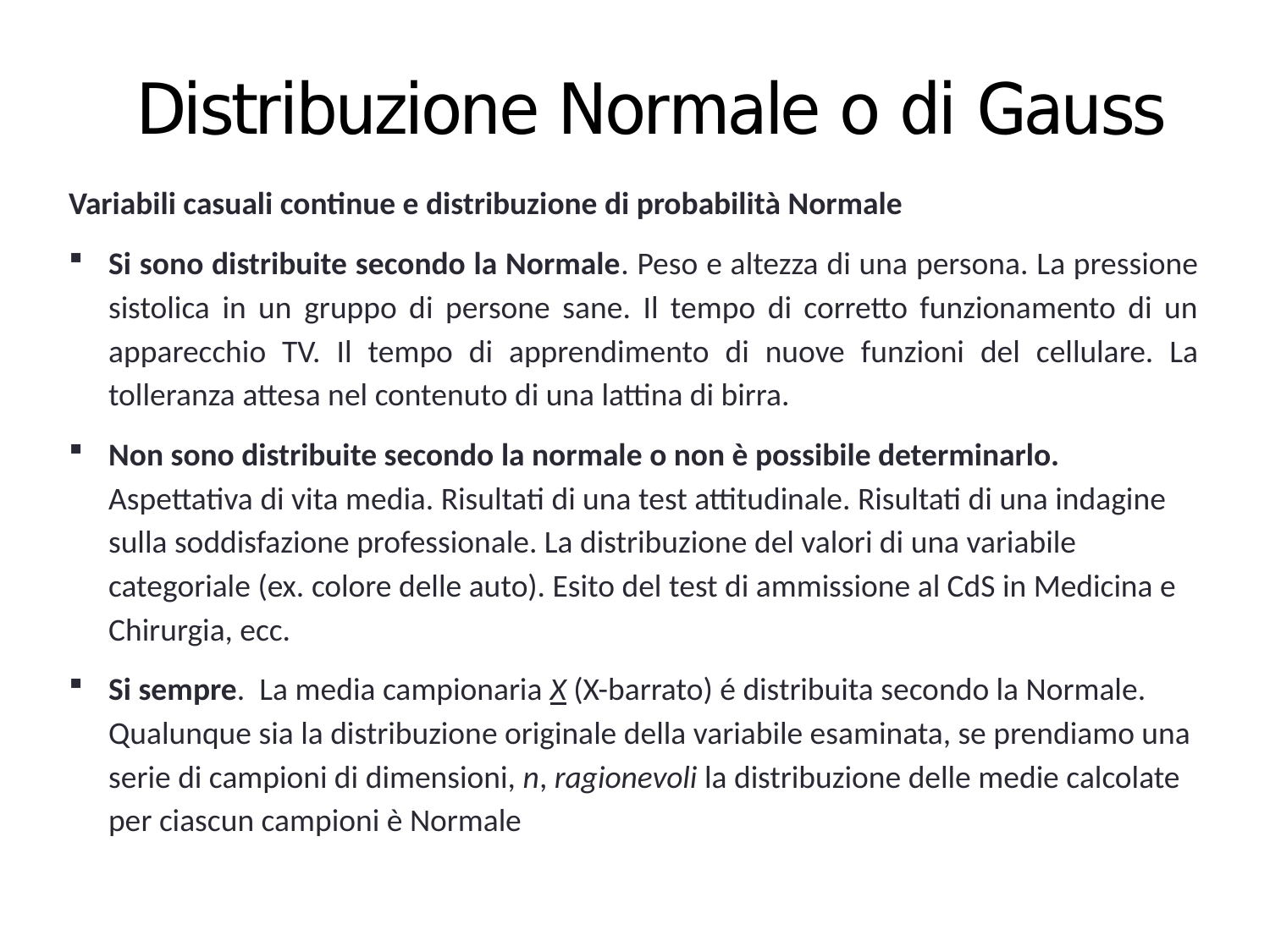

# Distribuzione Normale o di Gauss
Variabili casuali continue e distribuzione di probabilità Normale
Si sono distribuite secondo la Normale. Peso e altezza di una persona. La pressione sistolica in un gruppo di persone sane. Il tempo di corretto funzionamento di un apparecchio TV. Il tempo di apprendimento di nuove funzioni del cellulare. La tolleranza attesa nel contenuto di una lattina di birra.
Non sono distribuite secondo la normale o non è possibile determinarlo. Aspettativa di vita media. Risultati di una test attitudinale. Risultati di una indagine sulla soddisfazione professionale. La distribuzione del valori di una variabile categoriale (ex. colore delle auto). Esito del test di ammissione al CdS in Medicina e Chirurgia, ecc.
Si sempre.  La media campionaria X (X-barrato) é distribuita secondo la Normale. Qualunque sia la distribuzione originale della variabile esaminata, se prendiamo una serie di campioni di dimensioni, n, ragionevoli la distribuzione delle medie calcolate per ciascun campioni è Normale